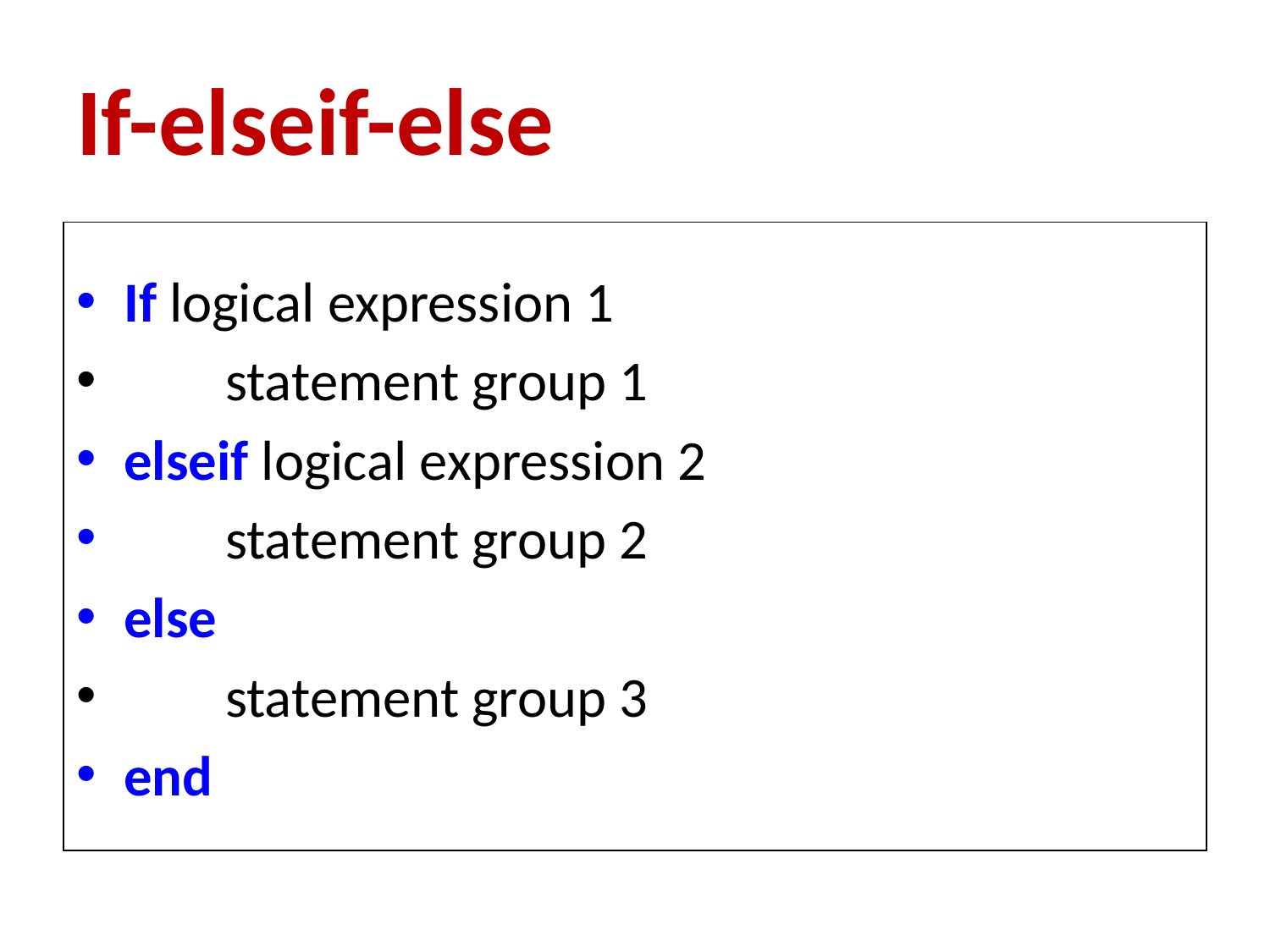

# If-elseif-else
If logical expression 1
        statement group 1
elseif logical expression 2
        statement group 2
else
        statement group 3
end